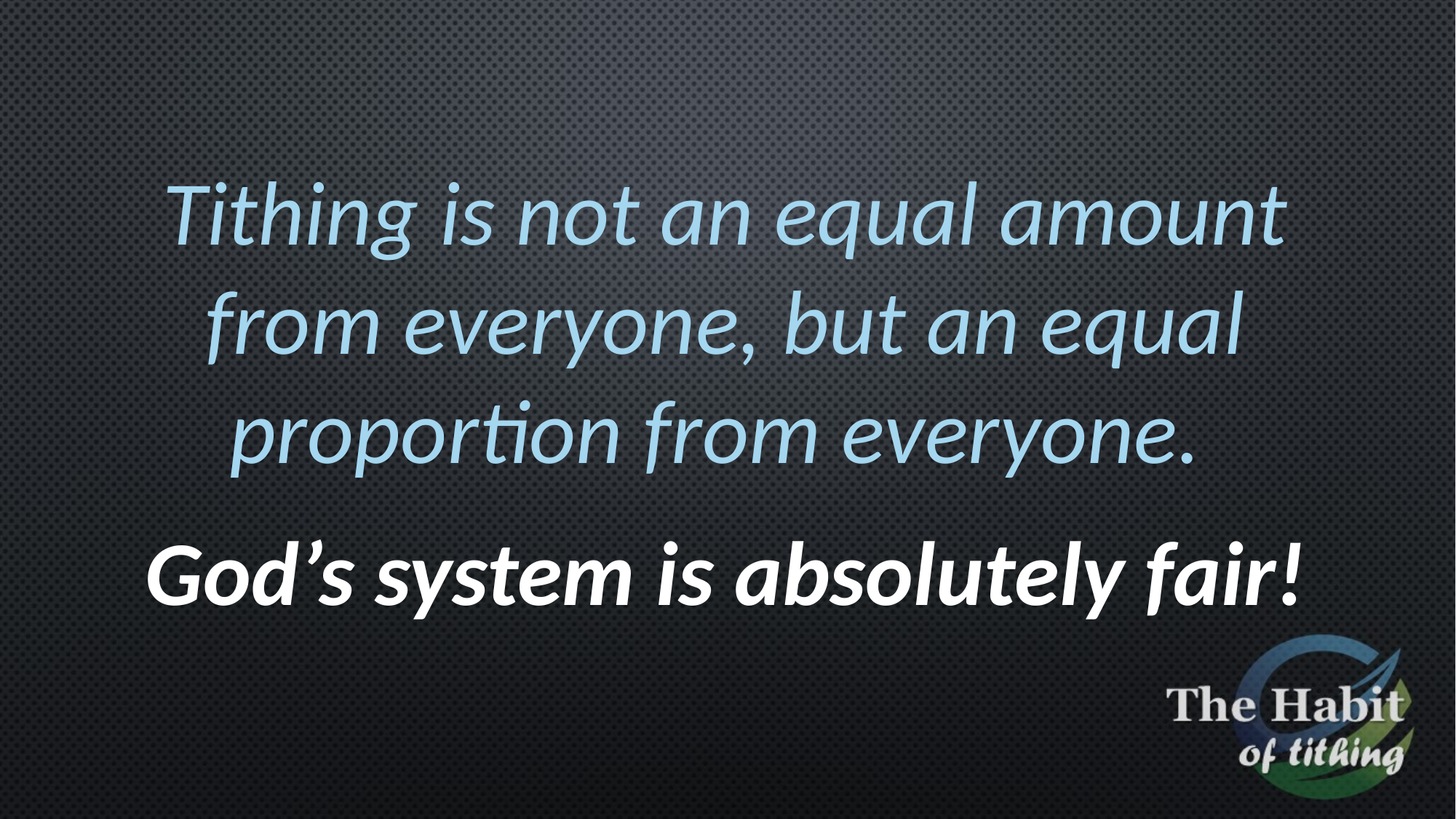

Tithing is not an equal amount from everyone, but an equal proportion from everyone.

God’s system is absolutely fair!